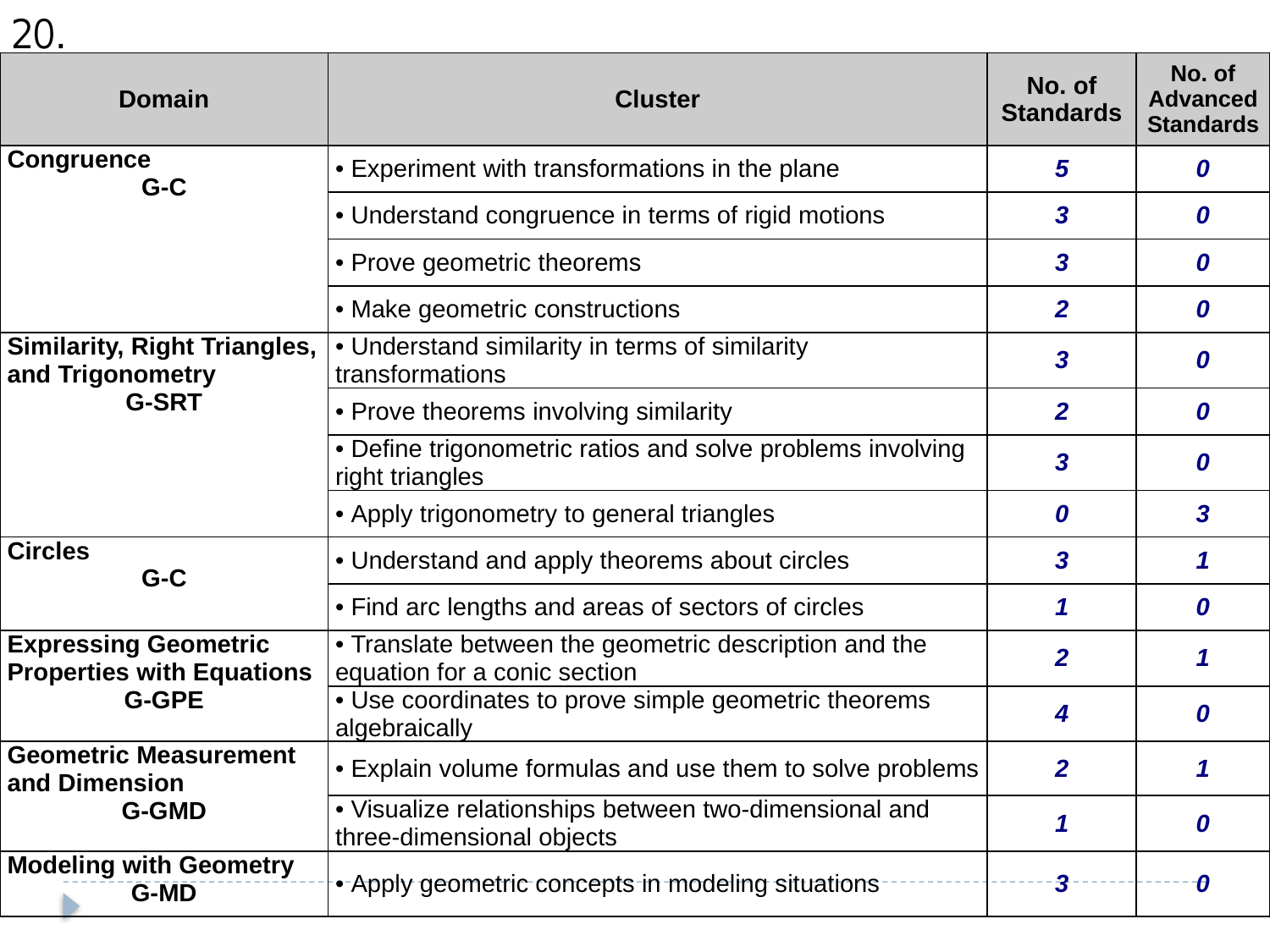

20.
| Domain | Cluster | No. of Standards | No. of Advanced Standards |
| --- | --- | --- | --- |
| Congruence G-C | • Experiment with transformations in the plane | 5 | 0 |
|  | • Understand congruence in terms of rigid motions | 3 | 0 |
|  | • Prove geometric theorems | 3 | 0 |
|  | • Make geometric constructions | 2 | 0 |
| Similarity, Right Triangles, and Trigonometry G-SRT | • Understand similarity in terms of similarity transformations | 3 | 0 |
|  | • Prove theorems involving similarity | 2 | 0 |
|  | • Define trigonometric ratios and solve problems involving right triangles | 3 | 0 |
|  | • Apply trigonometry to general triangles | 0 | 3 |
| Circles G-C | • Understand and apply theorems about circles | 3 | 1 |
|  | • Find arc lengths and areas of sectors of circles | 1 | 0 |
| Expressing Geometric Properties with Equations G-GPE | • Translate between the geometric description and the equation for a conic section | 2 | 1 |
|  | • Use coordinates to prove simple geometric theorems algebraically | 4 | 0 |
| Geometric Measurement and Dimension G-GMD | • Explain volume formulas and use them to solve problems | 2 | 1 |
|  | • Visualize relationships between two-dimensional and three-dimensional objects | 1 | 0 |
| Modeling with Geometry G-MD | • Apply geometric concepts in modeling situations | 3 | 0 |